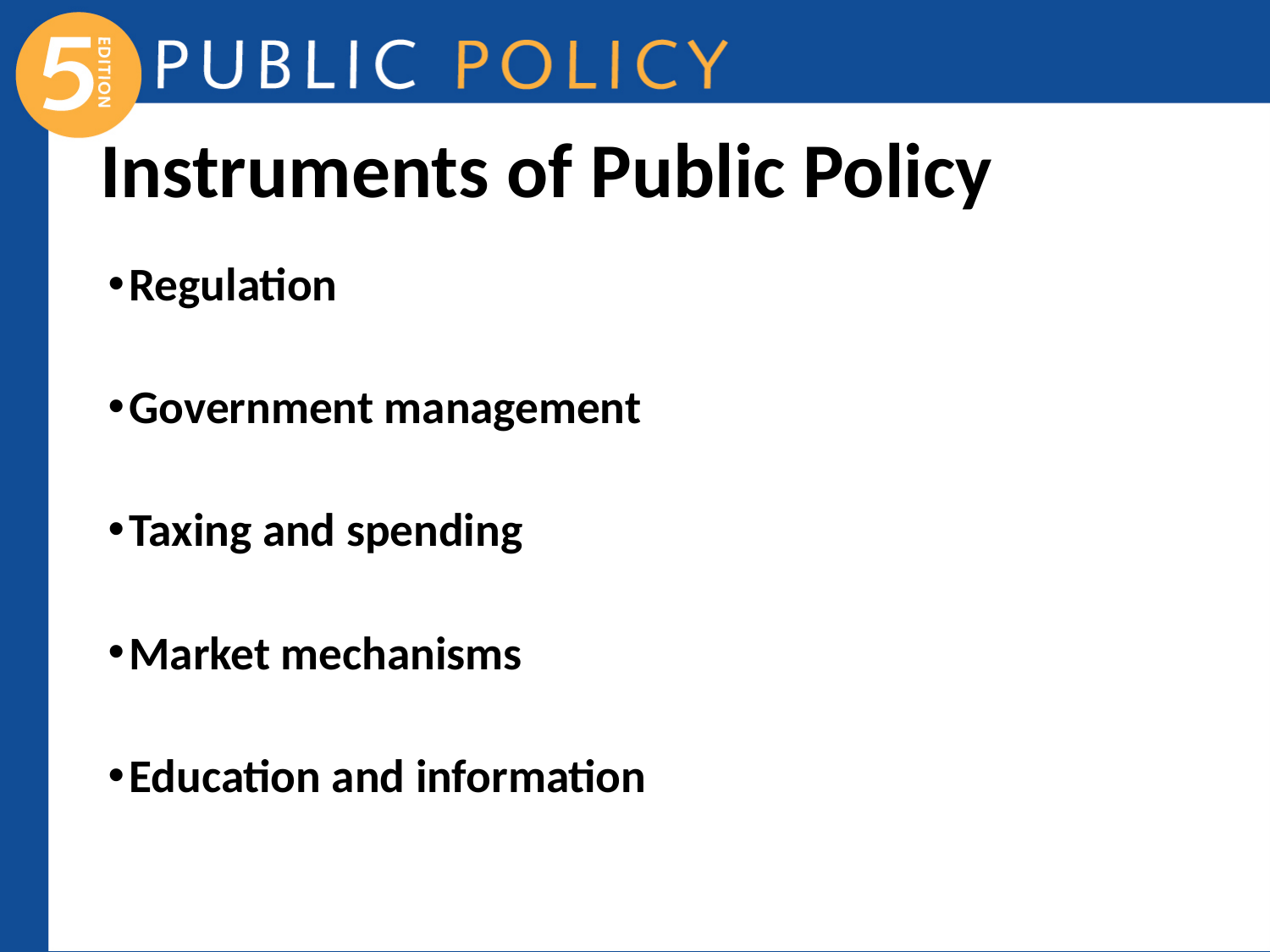

# Instruments of Public Policy
Regulation

Government management

Taxing and spending

Market mechanisms

Education and information